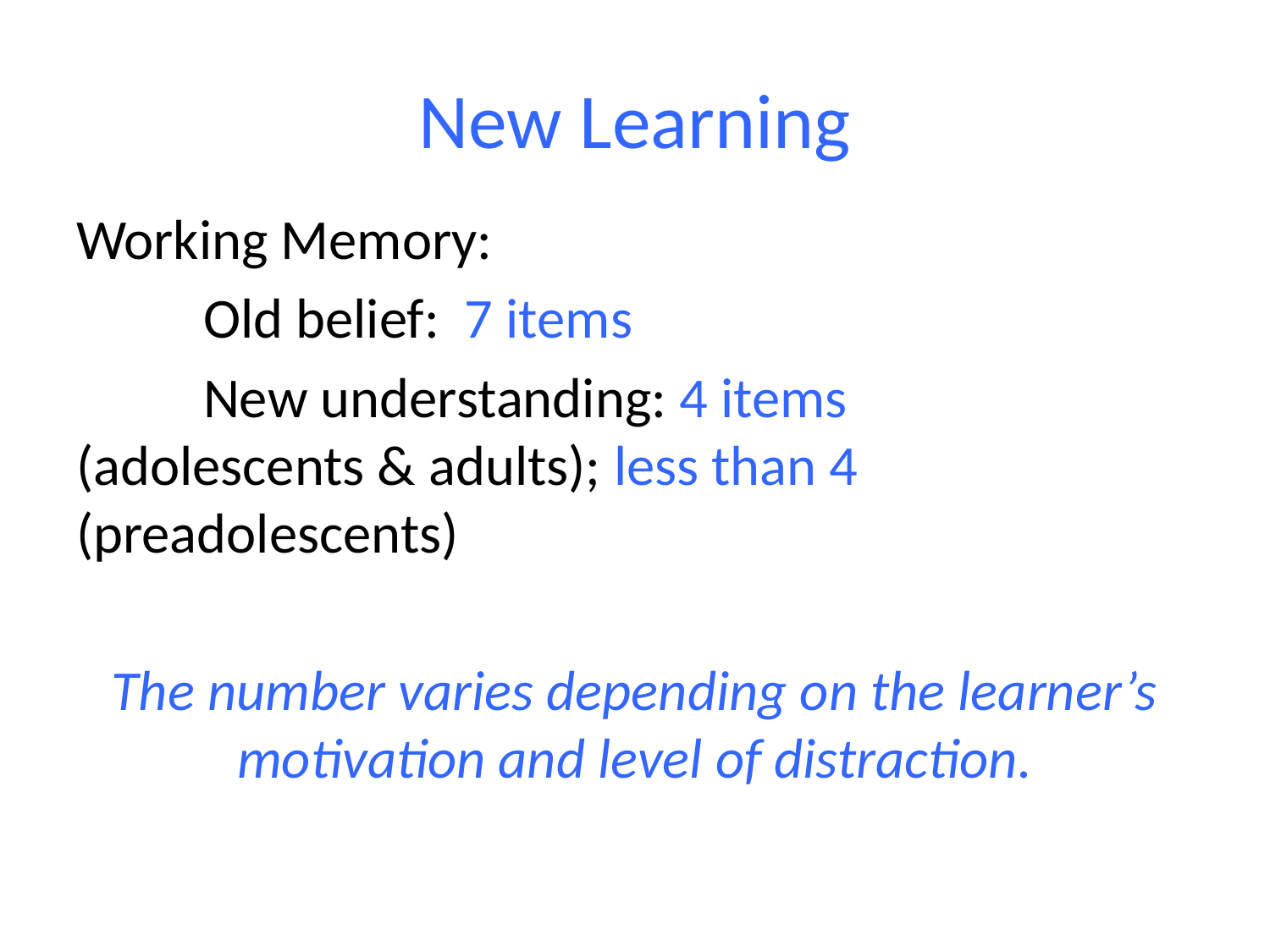

# New Learning
Working Memory:
	Old belief:  7 items
	New understanding: 4 items 	(adolescents & adults); less than 4 	(preadolescents)

The number varies depending on the learner’s motivation and level of distraction.